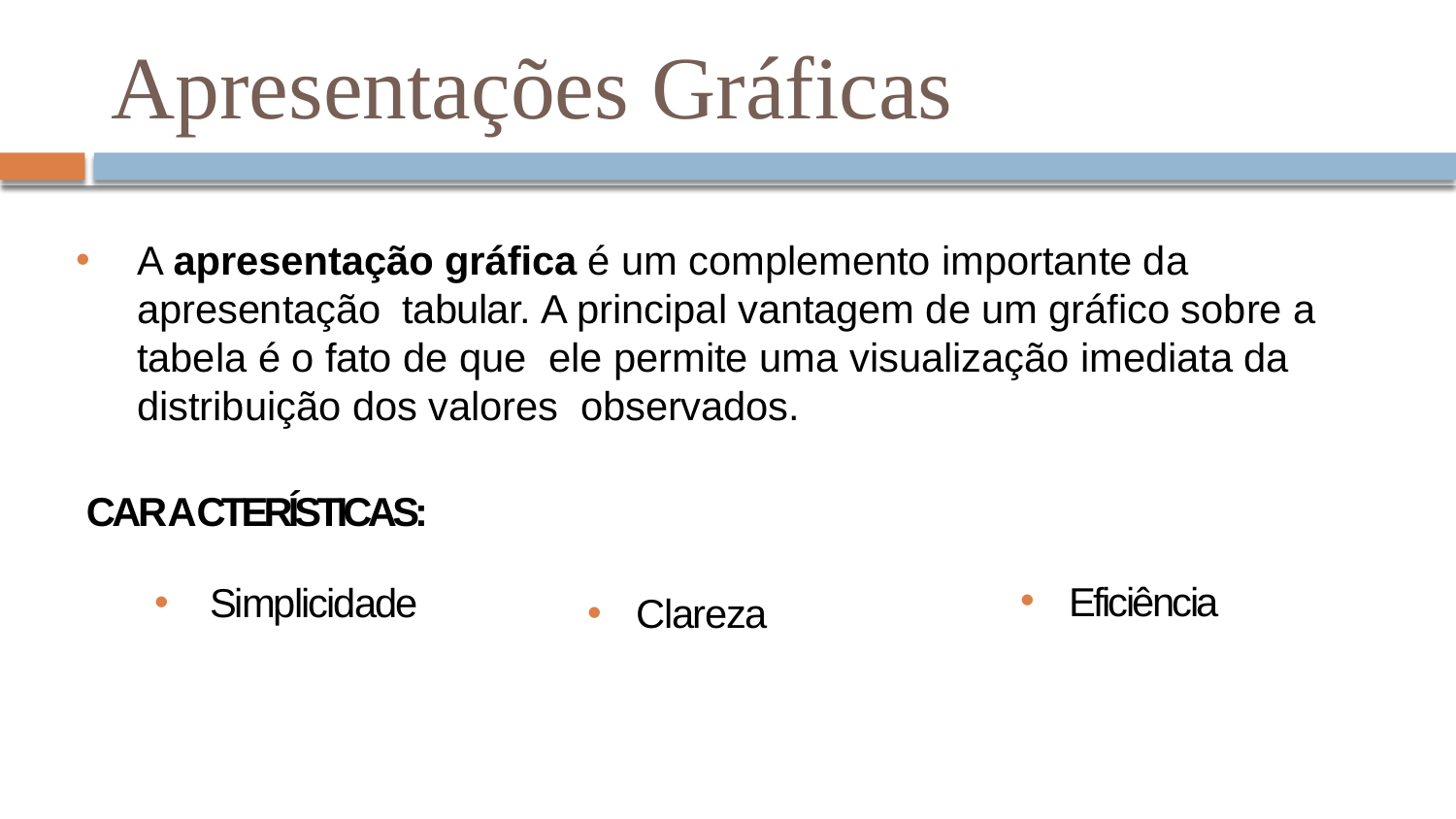

# Apresentações Gráficas
A apresentação gráfica é um complemento importante da apresentação  tabular. A principal vantagem de um gráfico sobre a tabela é o fato de que  ele permite uma visualização imediata da distribuição dos valores  observados.
CARACTERÍSTICAS:

Simplicidade
Eficiência
Clareza